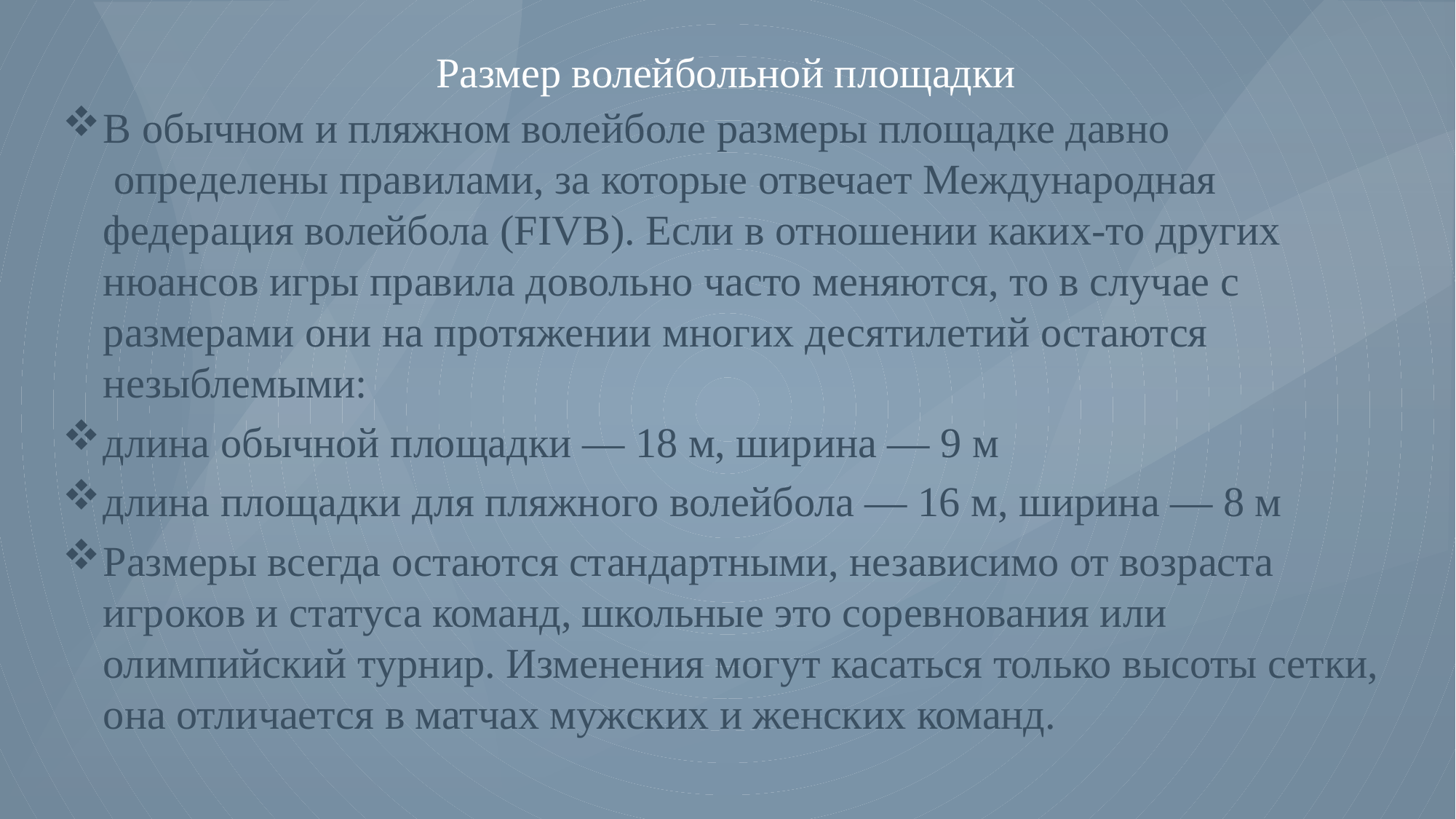

# Размер волейбольной площадки
В обычном и пляжном волейболе размеры площадке давно                      определены правилами, за которые отвечает Международная                федерация волейбола (FIVB). Если в отношении каких-то других        нюансов игры правила довольно часто меняются, то в случае с             размерами они на протяжении многих десятилетий остаются               незыблемыми:
длина обычной площадки — 18 м, ширина — 9 м
длина площадки для пляжного волейбола — 16 м, ширина — 8 м
Размеры всегда остаются стандартными, независимо от возраста         игроков и статуса команд, школьные это соревнования или                   олимпийский турнир. Изменения могут касаться только высоты сетки, она отличается в матчах мужских и женских команд.